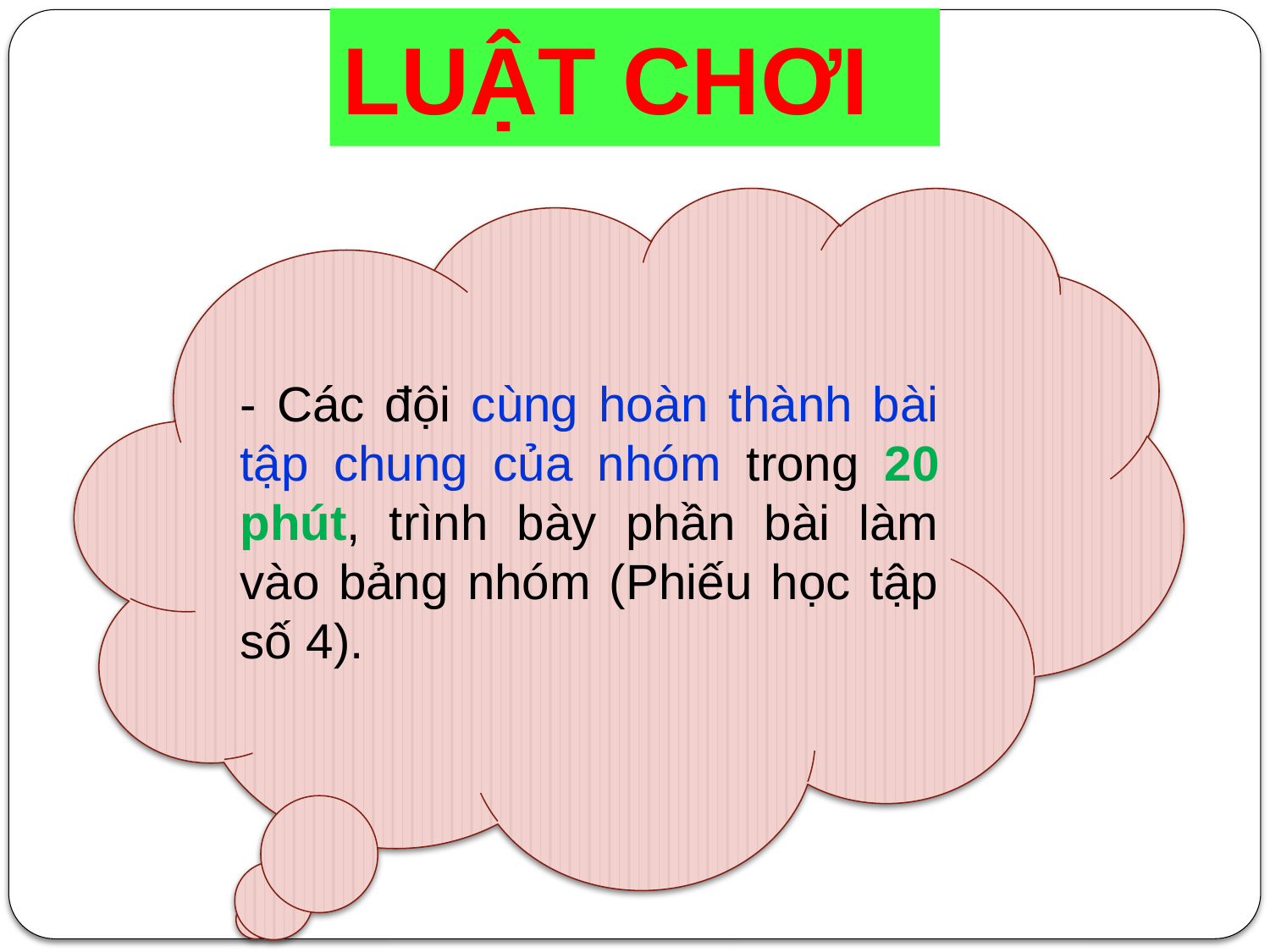

# LUẬT CHƠI
- Các đội cùng hoàn thành bài tập chung của nhóm trong 20 phút, trình bày phần bài làm vào bảng nhóm (Phiếu học tập số 4).